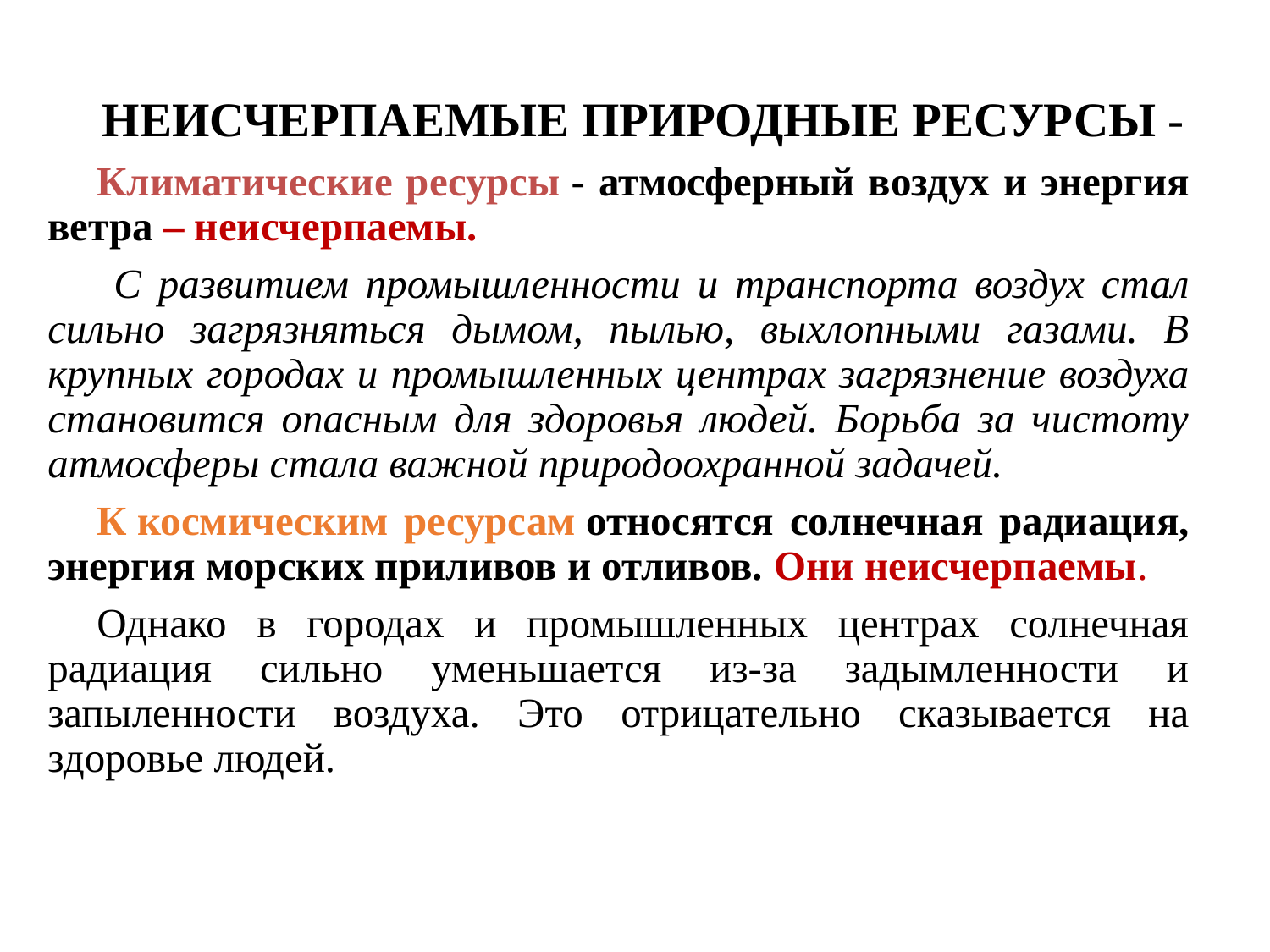

НЕИСЧЕРПАЕМЫЕ ПРИРОДНЫЕ РЕСУРСЫ -
Климатические ресурсы - атмосферный воздух и энергия ветра – неисчерпаемы.
 С развитием промышленности и транспорта воздух стал сильно загрязняться дымом, пылью, выхлопными газами. В крупных городах и промышленных центрах загрязнение воздуха становится опасным для здоровья людей. Борьба за чистоту атмосферы стала важной природоохранной задачей.
К космическим ресурсам относятся солнечная радиация, энергия морских приливов и отливов. Они неисчерпаемы.
Однако в городах и промышленных центрах солнечная радиация сильно уменьшается из-за задымленности и запыленности воздуха. Это отрицательно сказывается на здоровье людей.